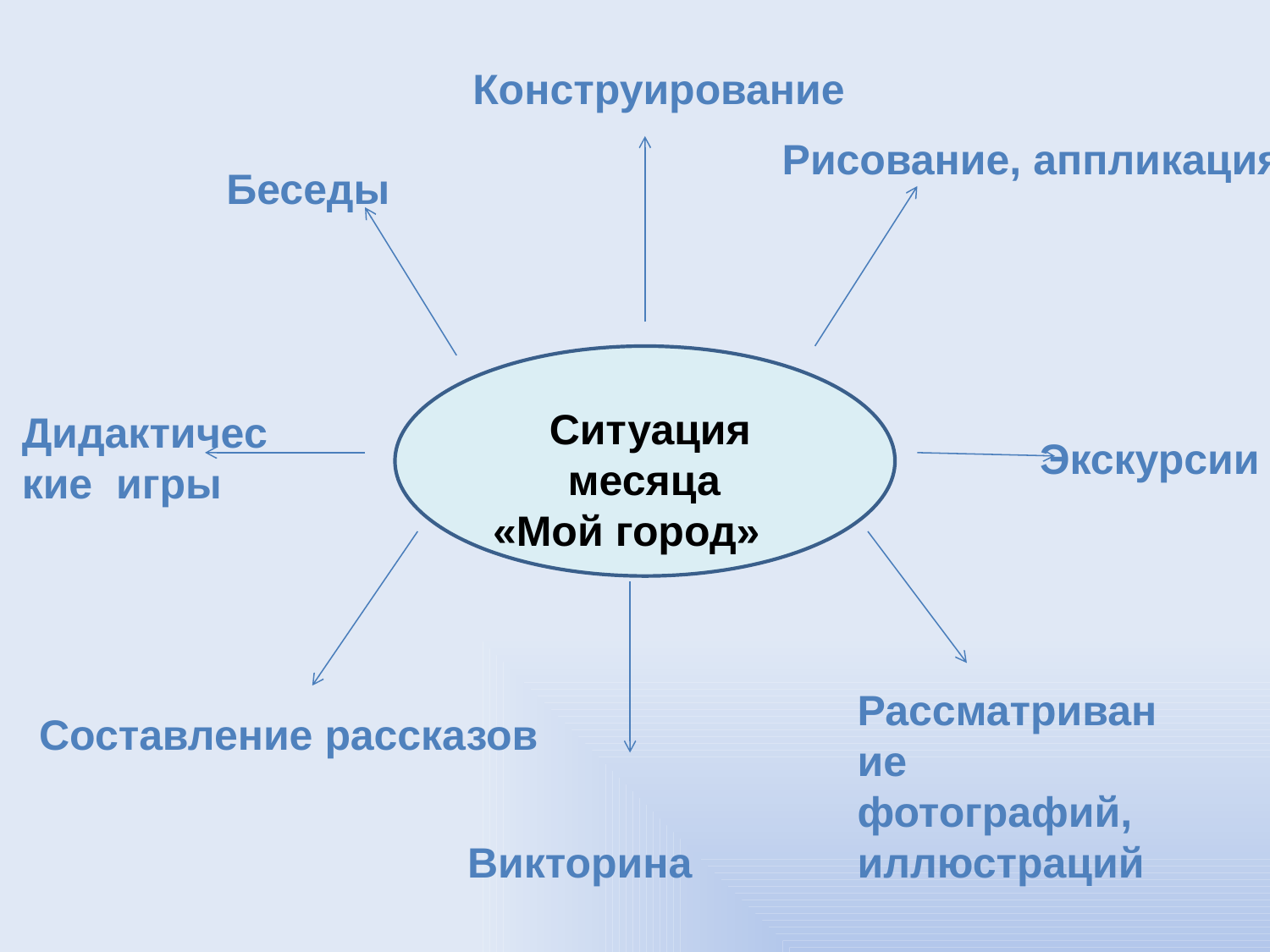

Конструирование
Рисование, аппликация
Беседы

Ситуация месяца
  «Мой город»
Дидактические  игры
Экскурсии
Рассматривание  фотографий,
иллюстраций
Составление рассказов
       Викторина